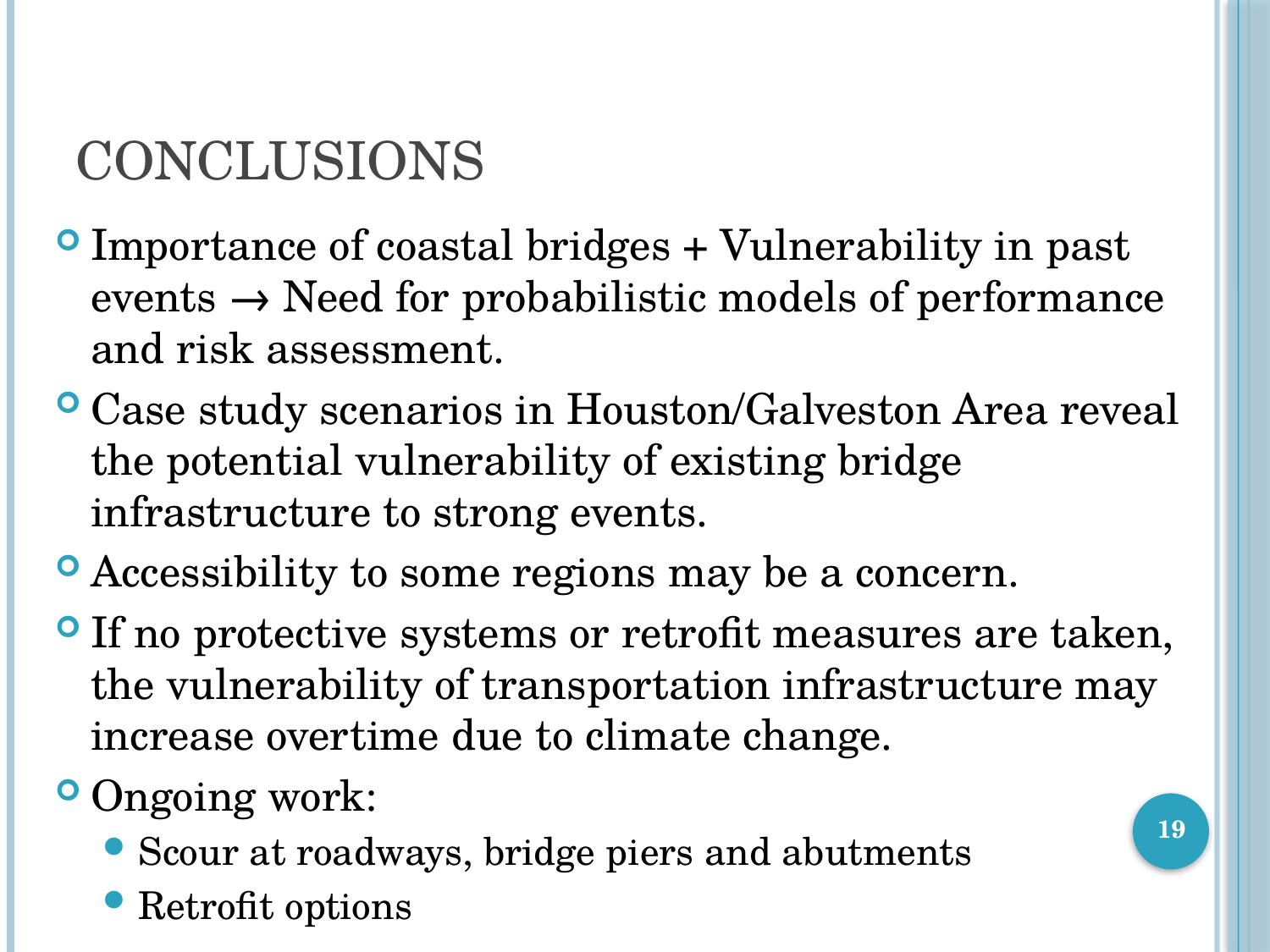

# Conclusions
Importance of coastal bridges + Vulnerability in past events → Need for probabilistic models of performance and risk assessment.
Case study scenarios in Houston/Galveston Area reveal the potential vulnerability of existing bridge infrastructure to strong events.
Accessibility to some regions may be a concern.
If no protective systems or retrofit measures are taken, the vulnerability of transportation infrastructure may increase overtime due to climate change.
Ongoing work:
Scour at roadways, bridge piers and abutments
Retrofit options
19